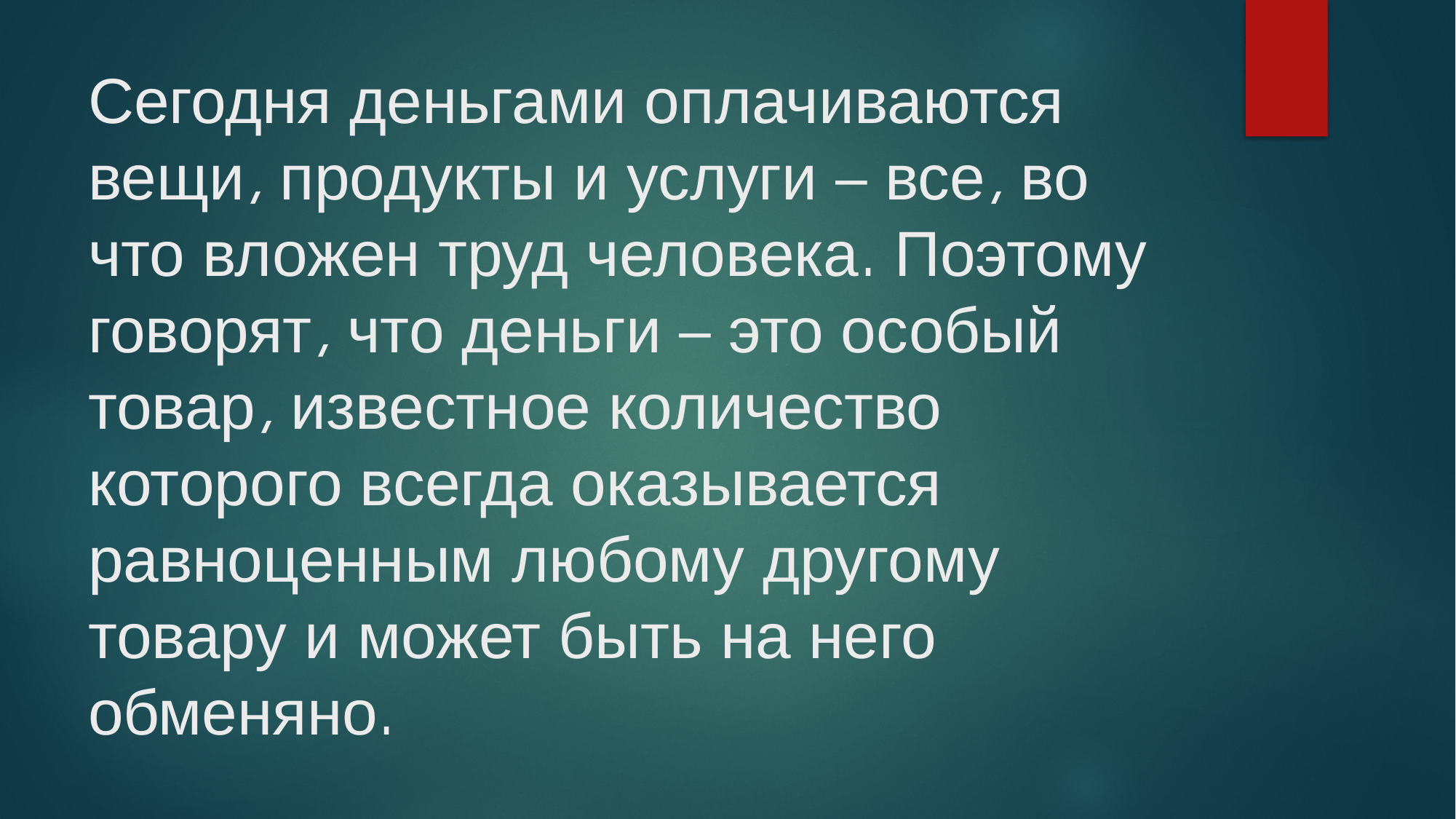

# Сегодня деньгами оплачиваются вещи, продукты и услуги – все, во что вложен труд человека. Поэтому говорят, что деньги – это особый товар, известное количество которого всегда оказывается равноценным любому другому товару и может быть на него обменяно.